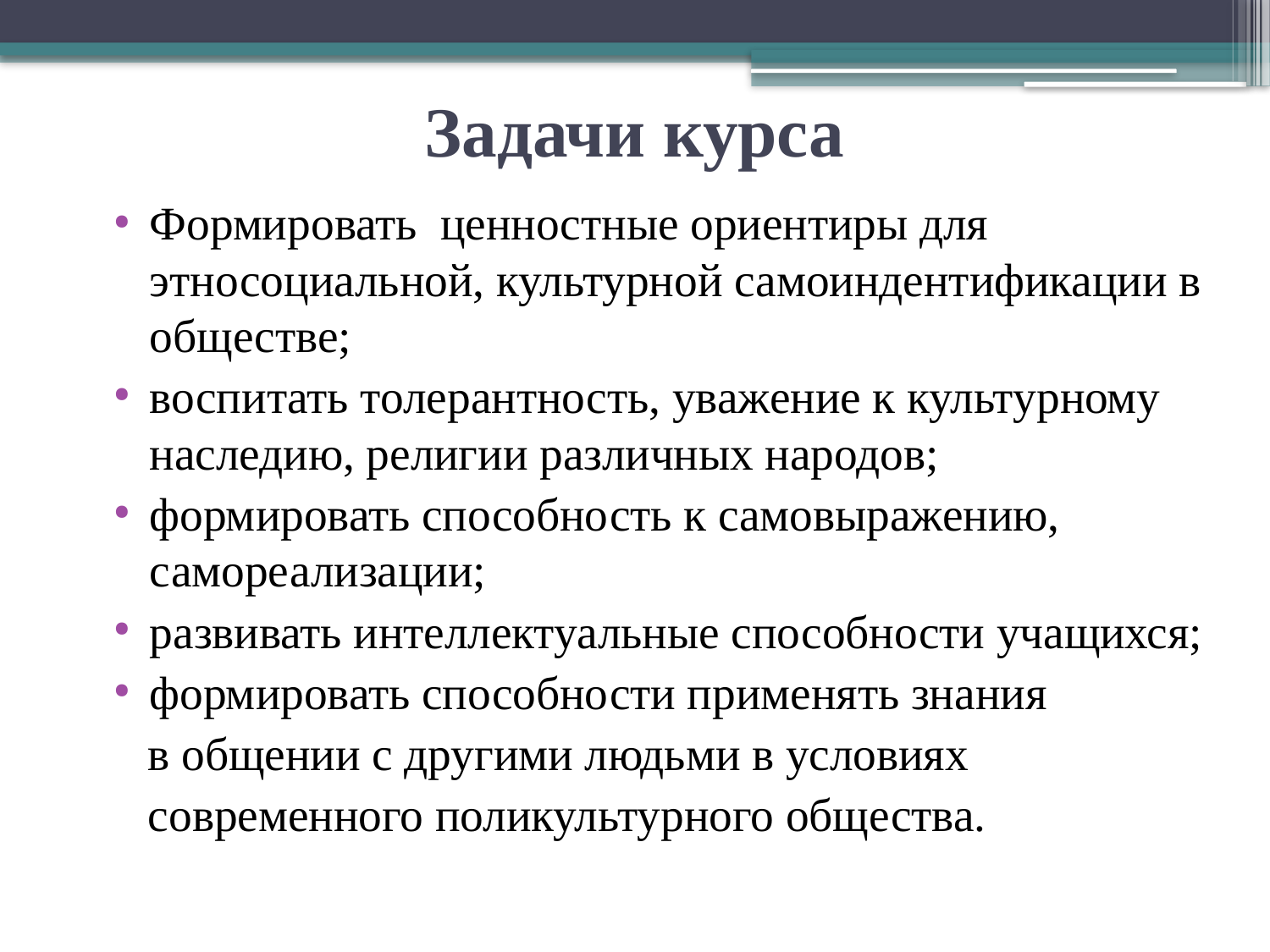

# Задачи курса

Формировать  ценностные ориентиры для этносоциальной, культурной самоиндентификации в обществе;
воспитать толерантность, уважение к культурному наследию, религии различных народов;
формировать способность к самовыражению, самореализации;
развивать интеллектуальные способности учащихся;
формировать способности применять знания
   в общении с другими людьми в условиях
   современного поликультурного общества.